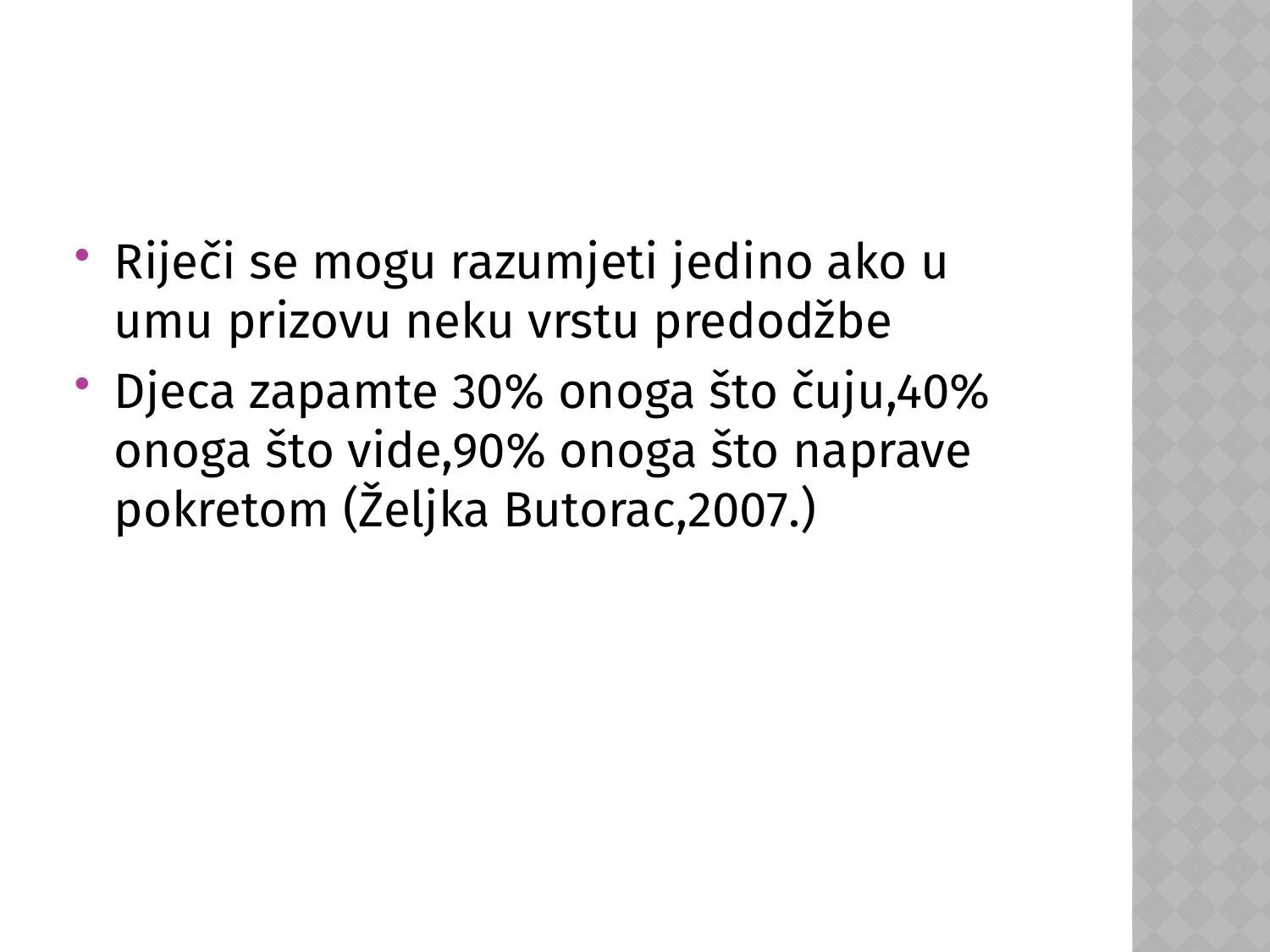

#
Riječi se mogu razumjeti jedino ako u umu prizovu neku vrstu predodžbe
Djeca zapamte 30% onoga što čuju,40% onoga što vide,90% onoga što naprave pokretom (Željka Butorac,2007.)